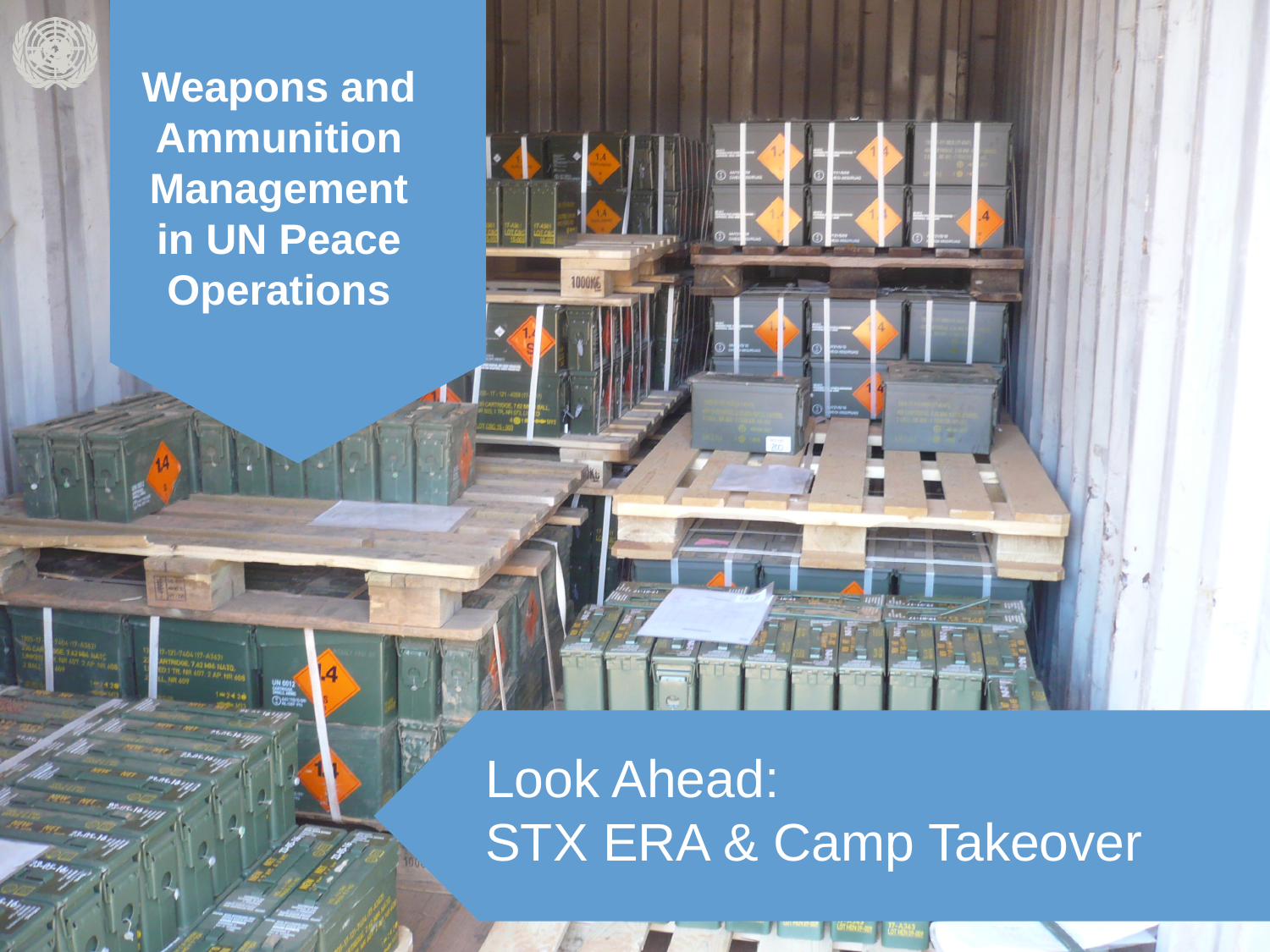

Weapons and Ammunition Management in UN Peace Operations

Look Ahead:
STX ERA & Camp Takeover